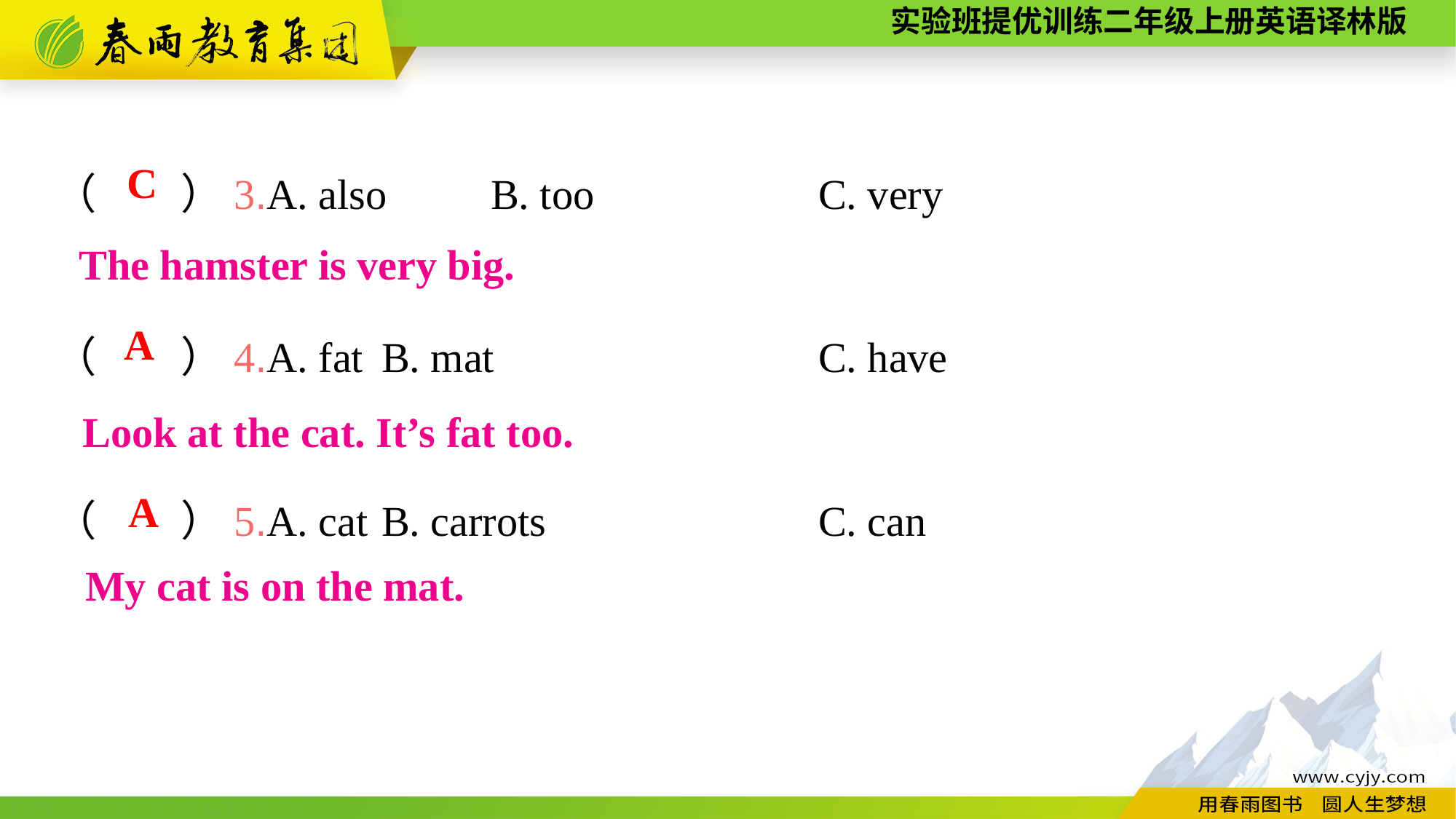

（　　）3.A. also	B. too			C. very

（　　）4.A. fat	B. mat			C. have

（　　）5.A. cat	B. carrots			C. can
C
The hamster is very big.
A
Look at the cat. It’s fat too.
A
My cat is on the mat.